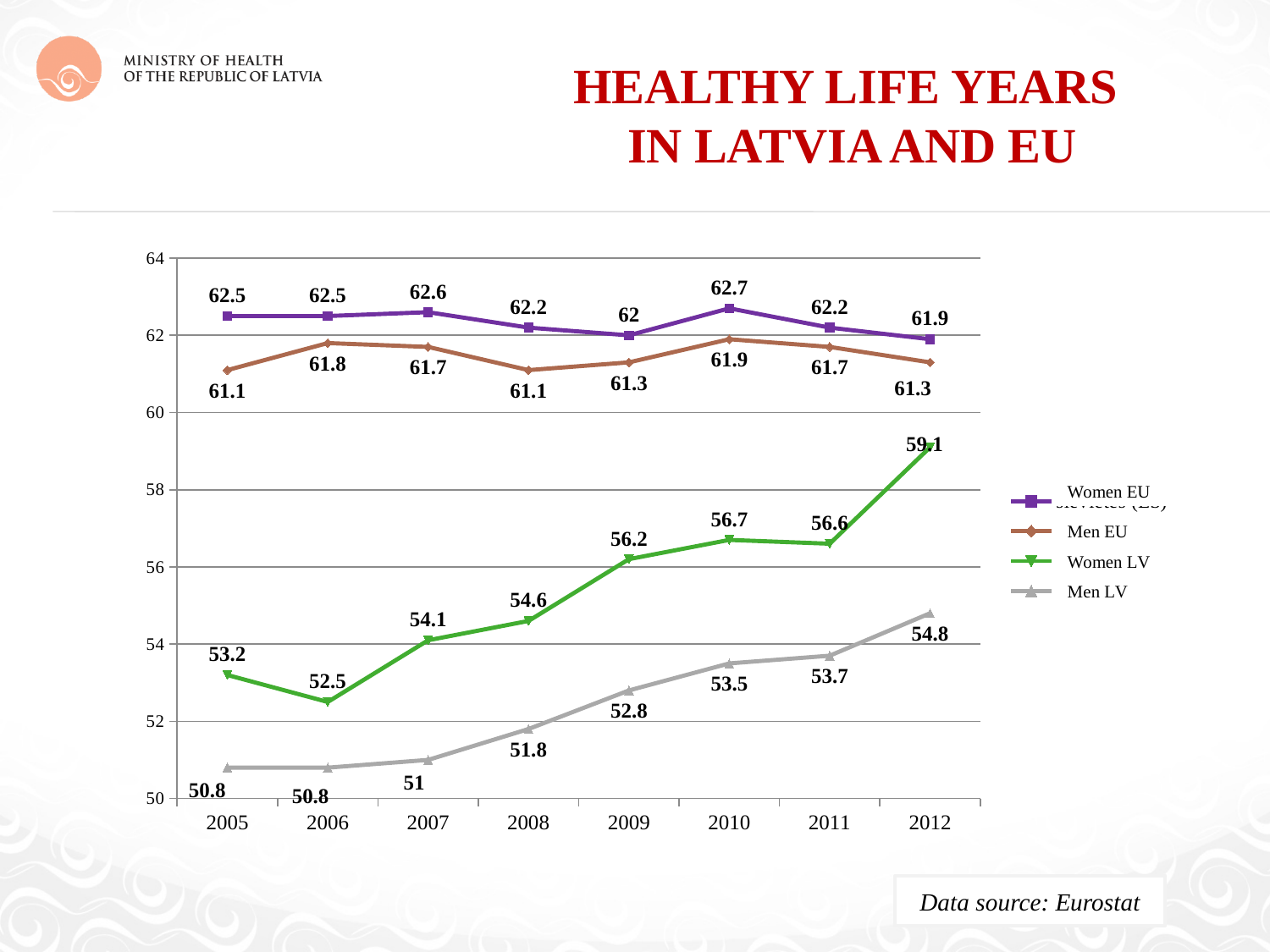

# Healthy life years in Latvia and EU

### Chart

| Category | sievietes (ES) | vīrieši (ES) | sievietes (LV) | vīrieši (LV) |
|---|---|---|---|---|
| 2005 | 62.5 | 61.1 | 53.2 | 50.8 |
| 2006 | 62.5 | 61.8 | 52.5 | 50.8 |
| 2007 | 62.6 | 61.7 | 54.1 | 51.0 |
| 2008 | 62.2 | 61.1 | 54.6 | 51.8 |
| 2009 | 62.0 | 61.3 | 56.2 | 52.8 |
| 2010 | 62.7 | 61.9 | 56.7 | 53.5 |
| 2011 | 62.2 | 61.7 | 56.6 | 53.7 |
| 2012 | 61.9 | 61.3 | 59.1 | 54.8 |
Data source: Eurostat